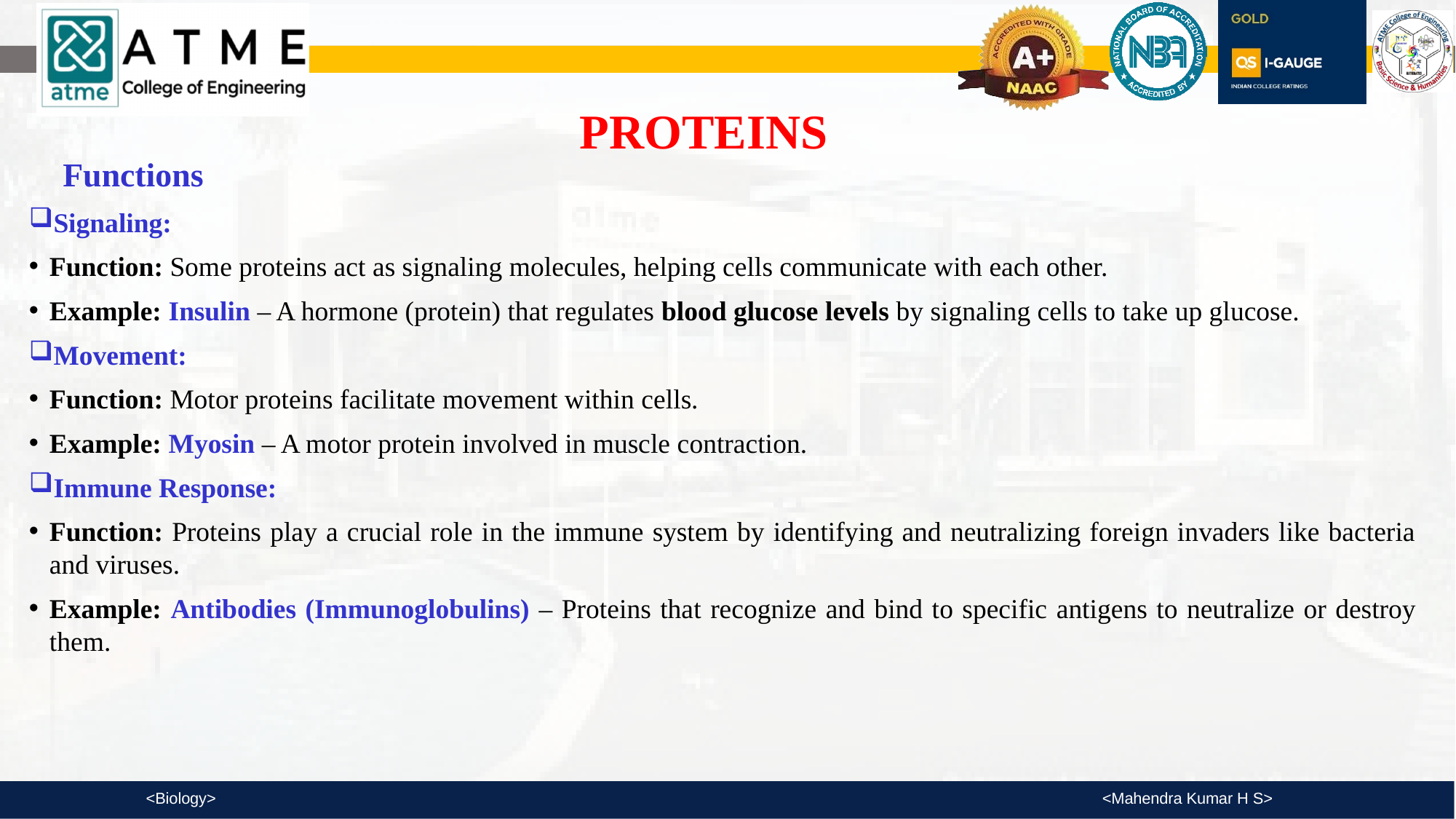

PROTEINS
Functions
Signaling:
Function: Some proteins act as signaling molecules, helping cells communicate with each other.
Example: Insulin – A hormone (protein) that regulates blood glucose levels by signaling cells to take up glucose.
Movement:
Function: Motor proteins facilitate movement within cells.
Example: Myosin – A motor protein involved in muscle contraction.
Immune Response:
Function: Proteins play a crucial role in the immune system by identifying and neutralizing foreign invaders like bacteria and viruses.
Example: Antibodies (Immunoglobulins) – Proteins that recognize and bind to specific antigens to neutralize or destroy them.